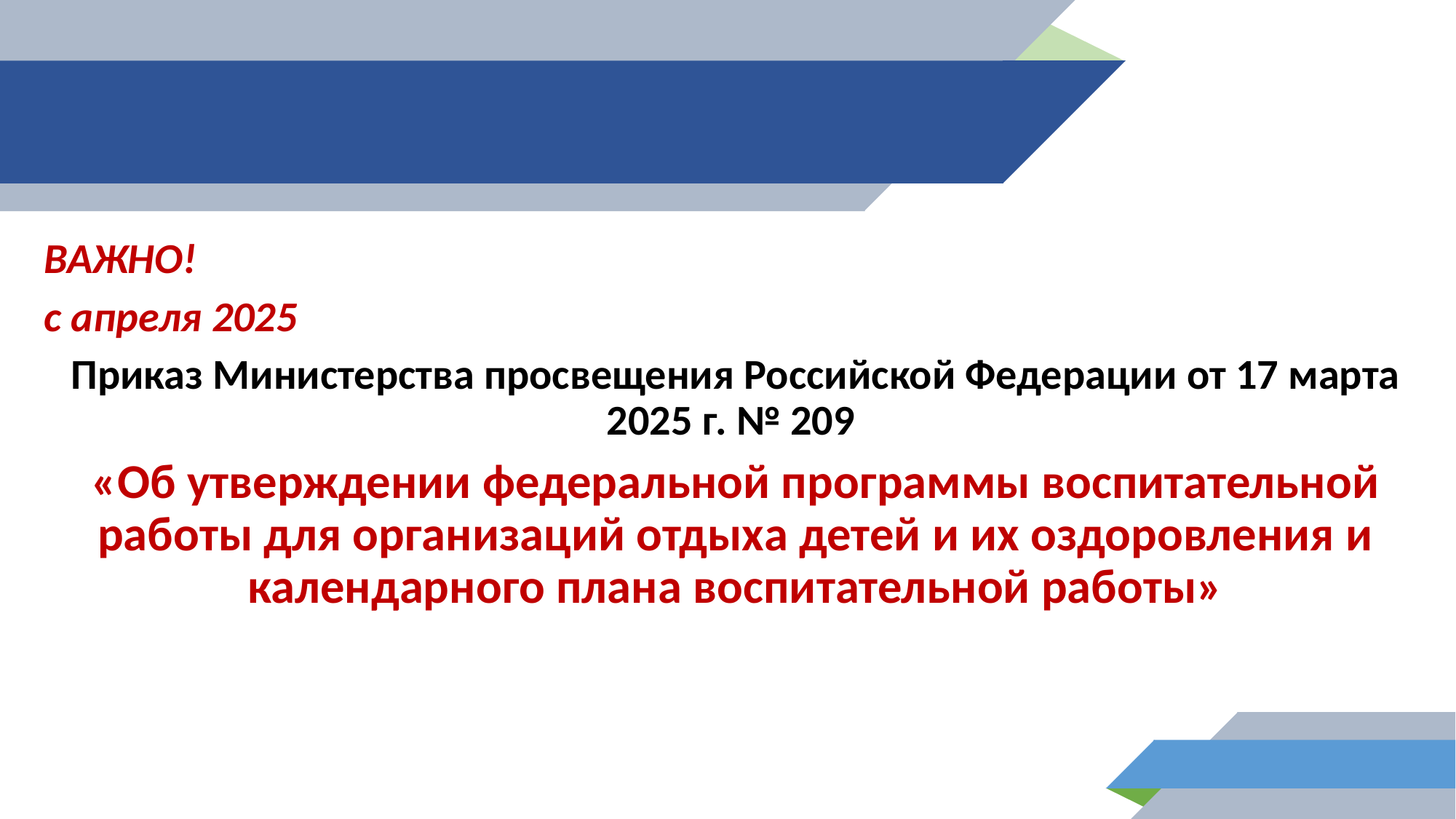

ВАЖНО!
с апреля 2025
Приказ Министерства просвещения Российской Федерации от 17 марта 2025 г. № 209
«Об утверждении федеральной программы воспитательной работы для организаций отдыха детей и их оздоровления и календарного плана воспитательной работы»